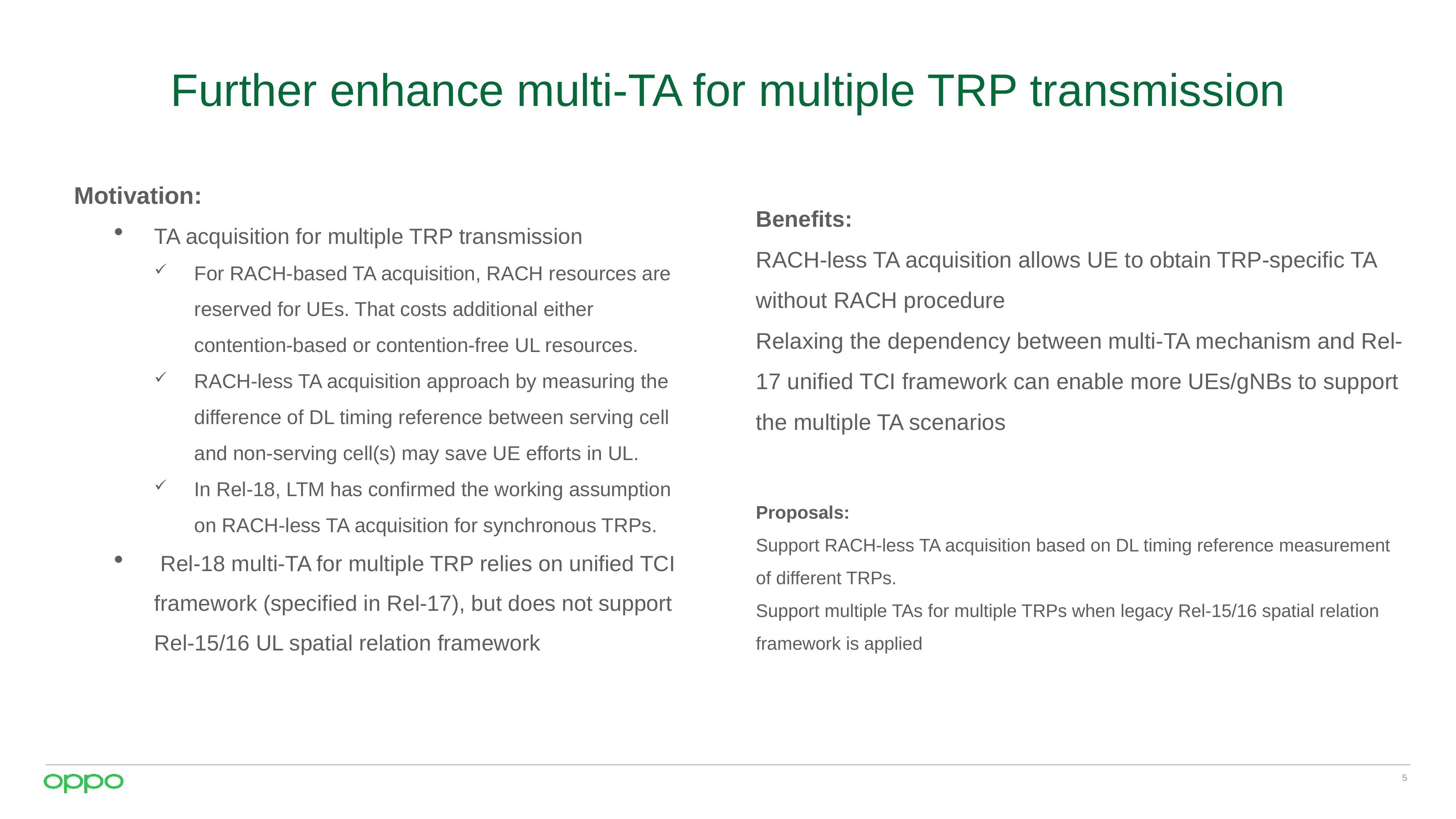

# Further enhance multi-TA for multiple TRP transmission
Motivation:
TA acquisition for multiple TRP transmission
For RACH-based TA acquisition, RACH resources are reserved for UEs. That costs additional either contention-based or contention-free UL resources.
RACH-less TA acquisition approach by measuring the difference of DL timing reference between serving cell and non-serving cell(s) may save UE efforts in UL.
In Rel-18, LTM has confirmed the working assumption on RACH-less TA acquisition for synchronous TRPs.
 Rel-18 multi-TA for multiple TRP relies on unified TCI framework (specified in Rel-17), but does not support Rel-15/16 UL spatial relation framework

Benefits:
RACH-less TA acquisition allows UE to obtain TRP-specific TA without RACH procedure
Relaxing the dependency between multi-TA mechanism and Rel-17 unified TCI framework can enable more UEs/gNBs to support the multiple TA scenarios

Proposals:
Support RACH-less TA acquisition based on DL timing reference measurement of different TRPs.
Support multiple TAs for multiple TRPs when legacy Rel-15/16 spatial relation framework is applied